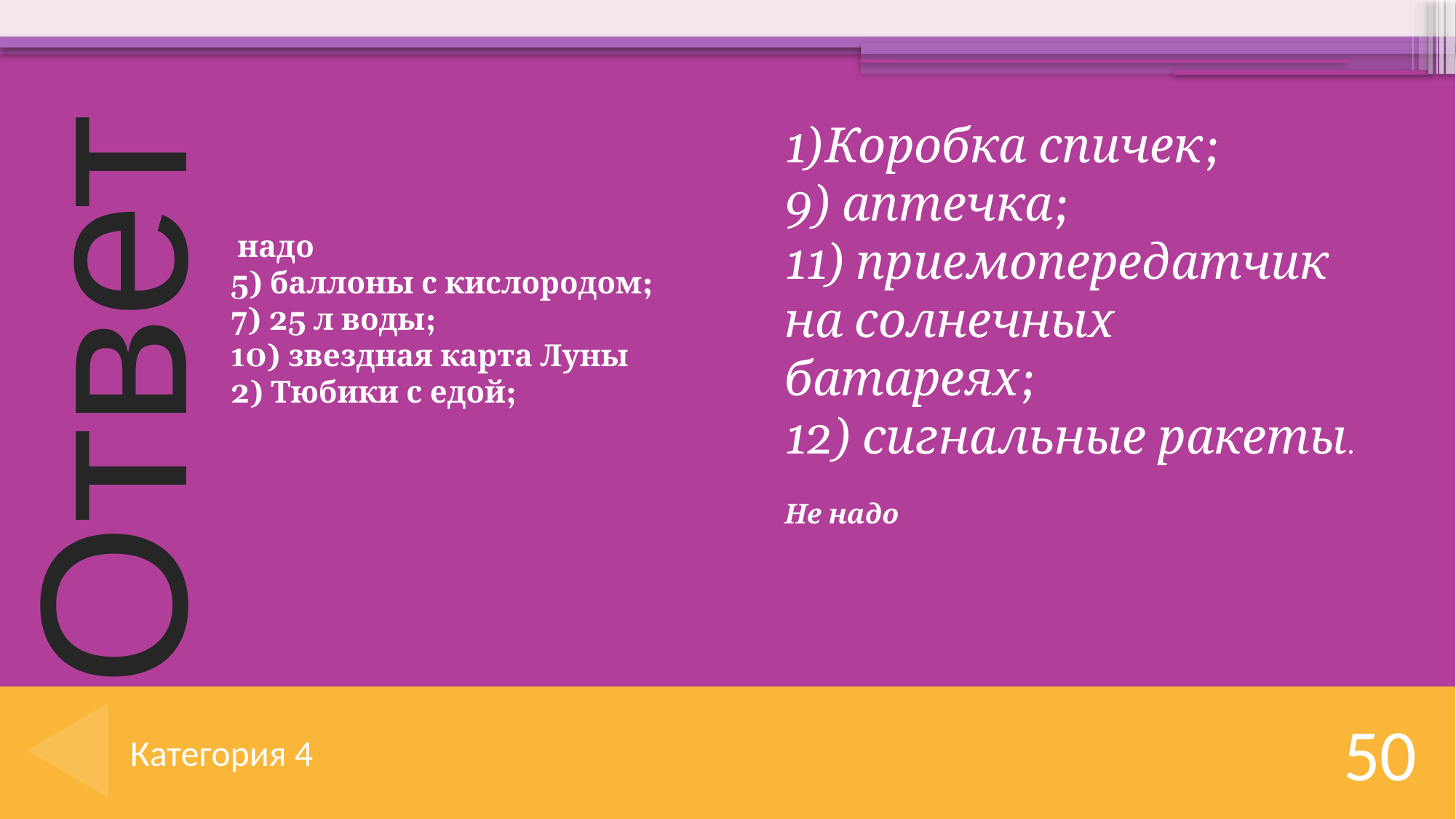

надо
5) баллоны с кислородом;
7) 25 л воды;
10) звездная карта Луны
2) Тюбики с едой;
Коробка спичек;
9) аптечка;
11) приемопередатчик на солнечных батареях;
12) сигнальные ракеты.

Не надо
50
# Категория 4